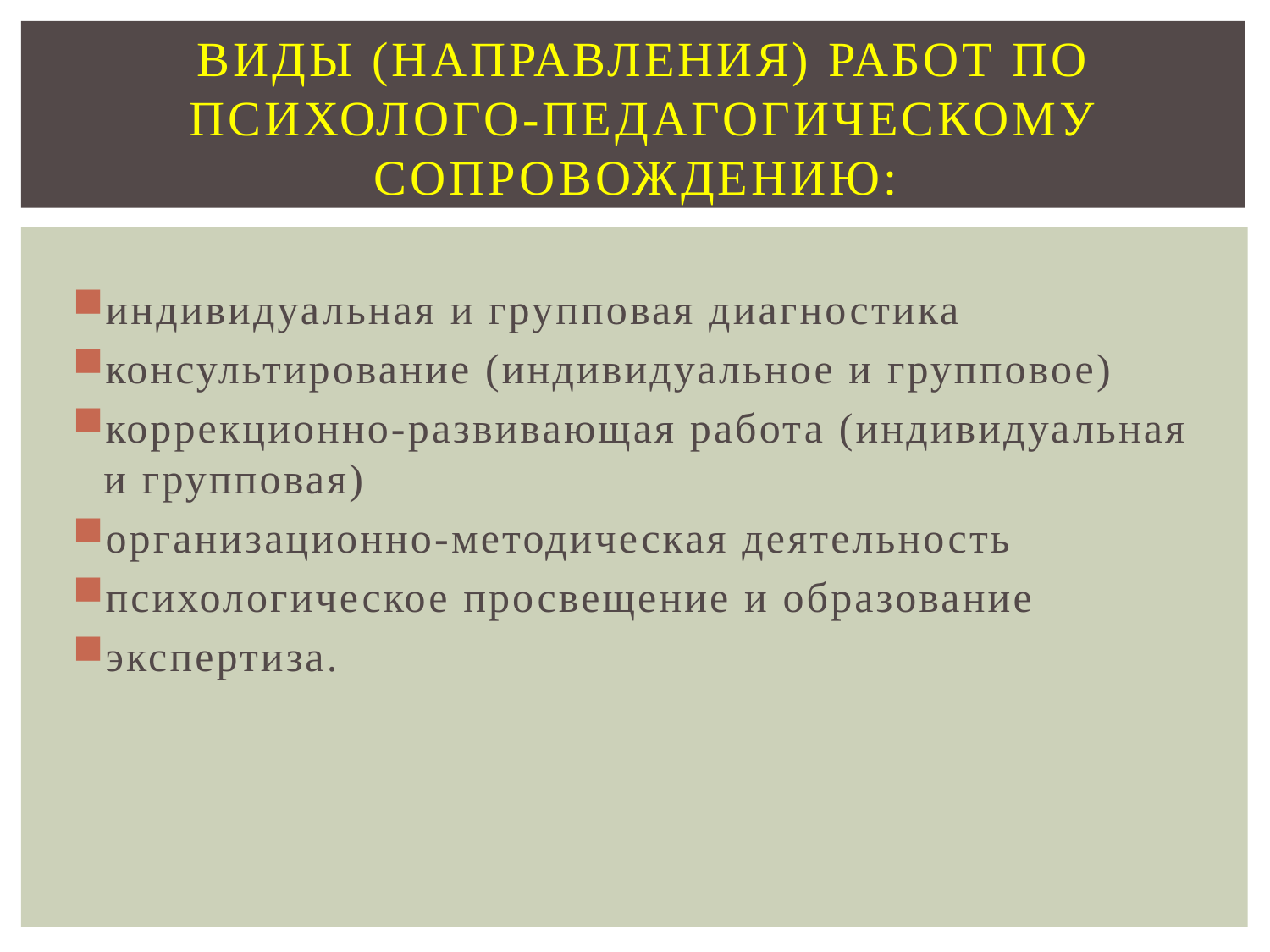

# Виды (направления) работ по психолого-педагогическому сопровождению:
индивидуальная и групповая диагностика
консультирование (индивидуальное и групповое)
коррекционно-развивающая работа (индивидуальная и групповая)
организационно-методическая деятельность
психологическое просвещение и образование
экспертиза.